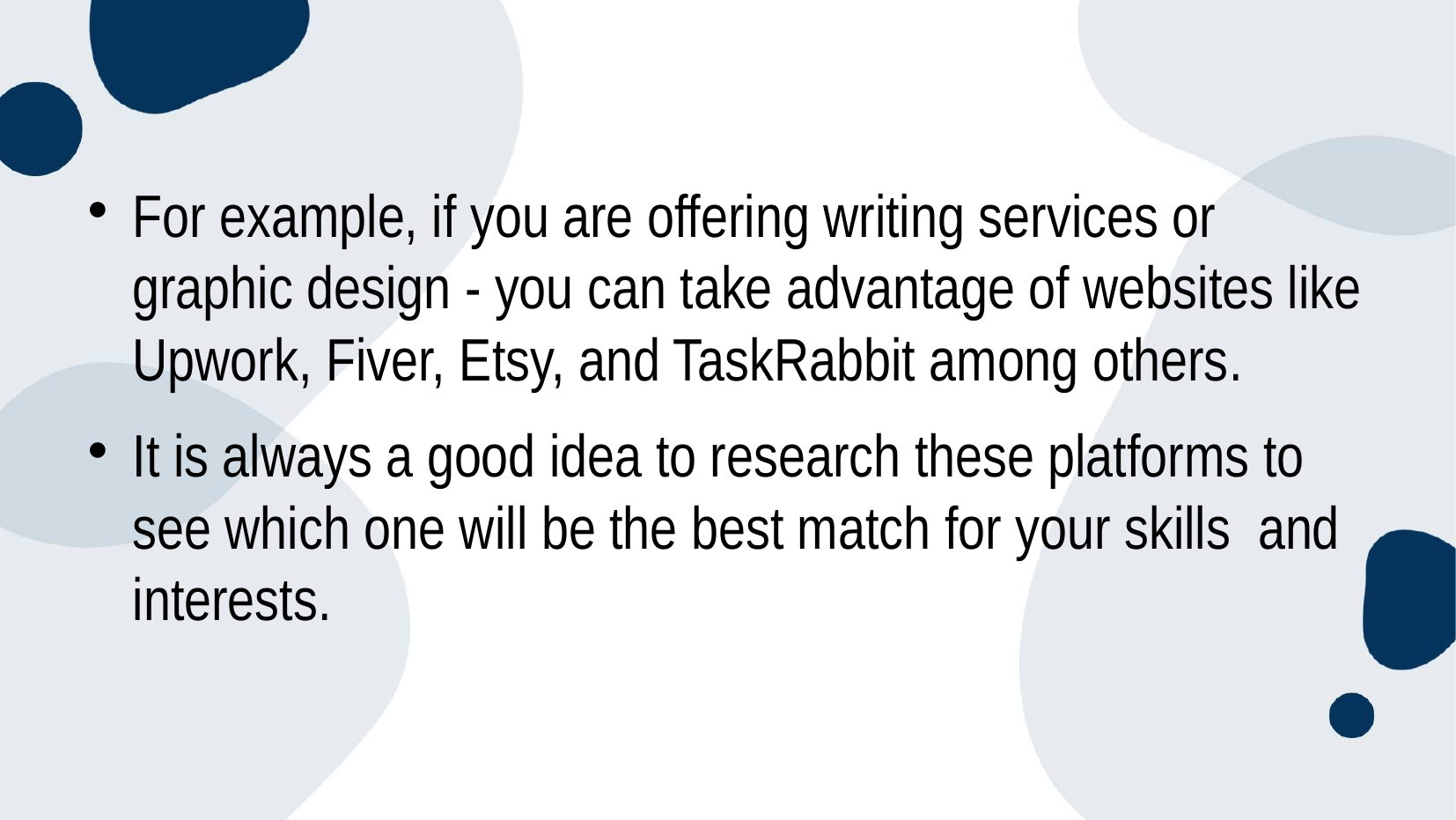

#
For example, if you are offering writing services or graphic design - you can take advantage of websites like Upwork, Fiver, Etsy, and TaskRabbit among others.
It is always a good idea to research these platforms to  see which one will be the best match for your skills  and interests.